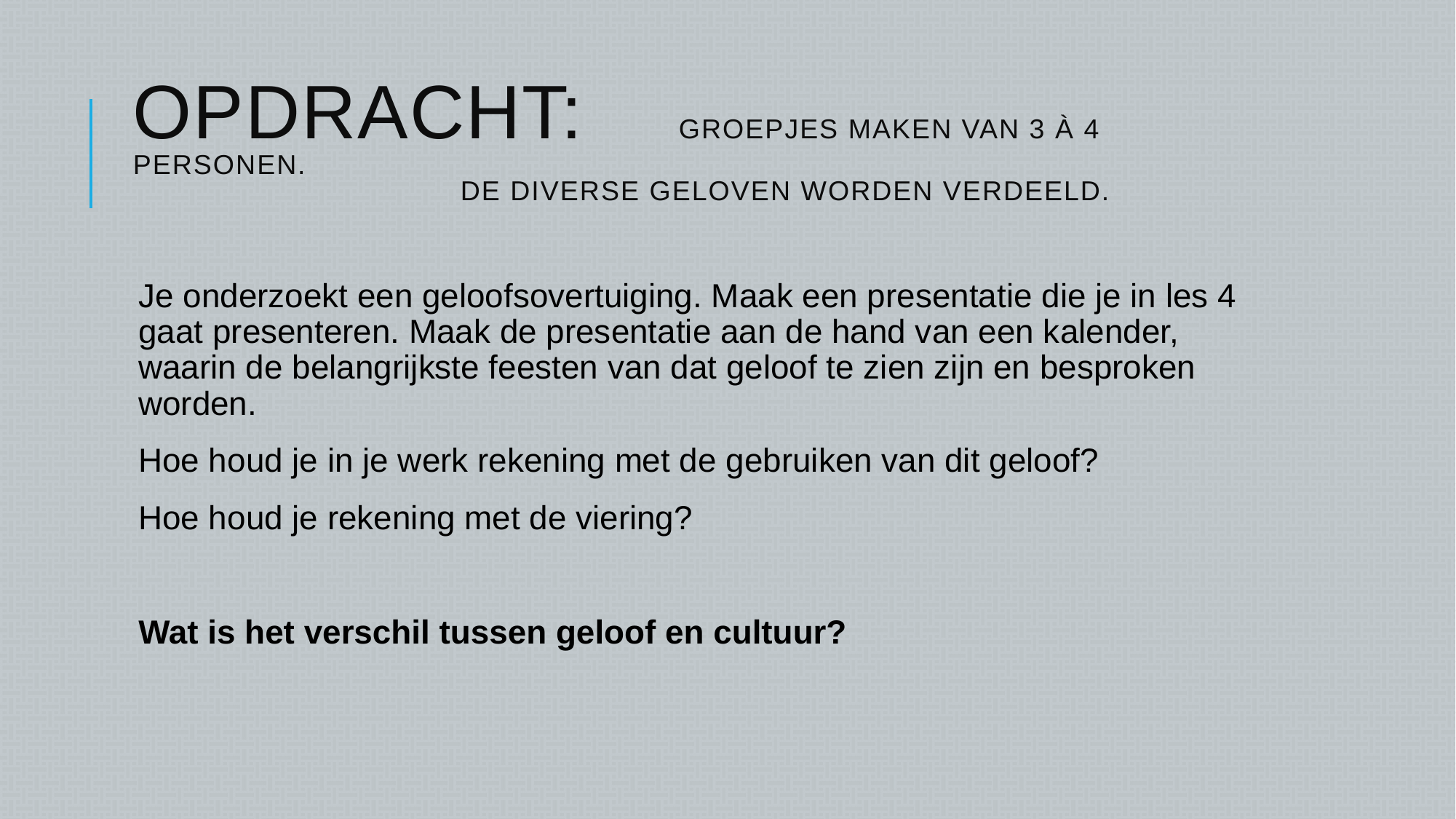

# Opdracht: 	Groepjes maken van 3 à 4 personen. De diverse geloven worden verdeeld.
Je onderzoekt een geloofsovertuiging. Maak een presentatie die je in les 4 gaat presenteren. Maak de presentatie aan de hand van een kalender, waarin de belangrijkste feesten van dat geloof te zien zijn en besproken worden.
Hoe houd je in je werk rekening met de gebruiken van dit geloof?
Hoe houd je rekening met de viering?

Wat is het verschil tussen geloof en cultuur?